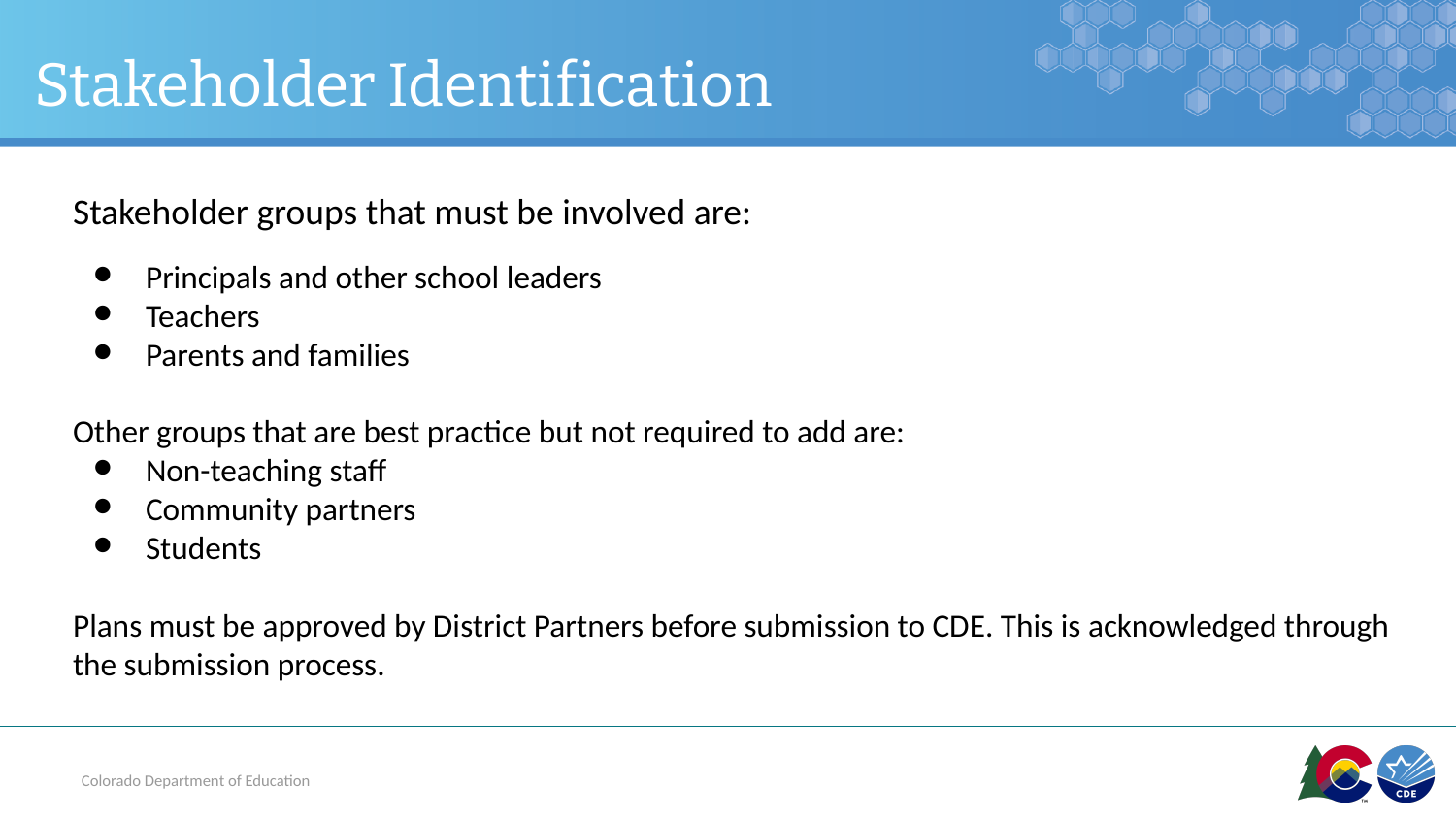

# Stakeholder Identification
Stakeholder groups that must be involved are:
Principals and other school leaders
Teachers
Parents and families

Other groups that are best practice but not required to add are:
Non-teaching staff
Community partners
Students

Plans must be approved by District Partners before submission to CDE. This is acknowledged through the submission process.